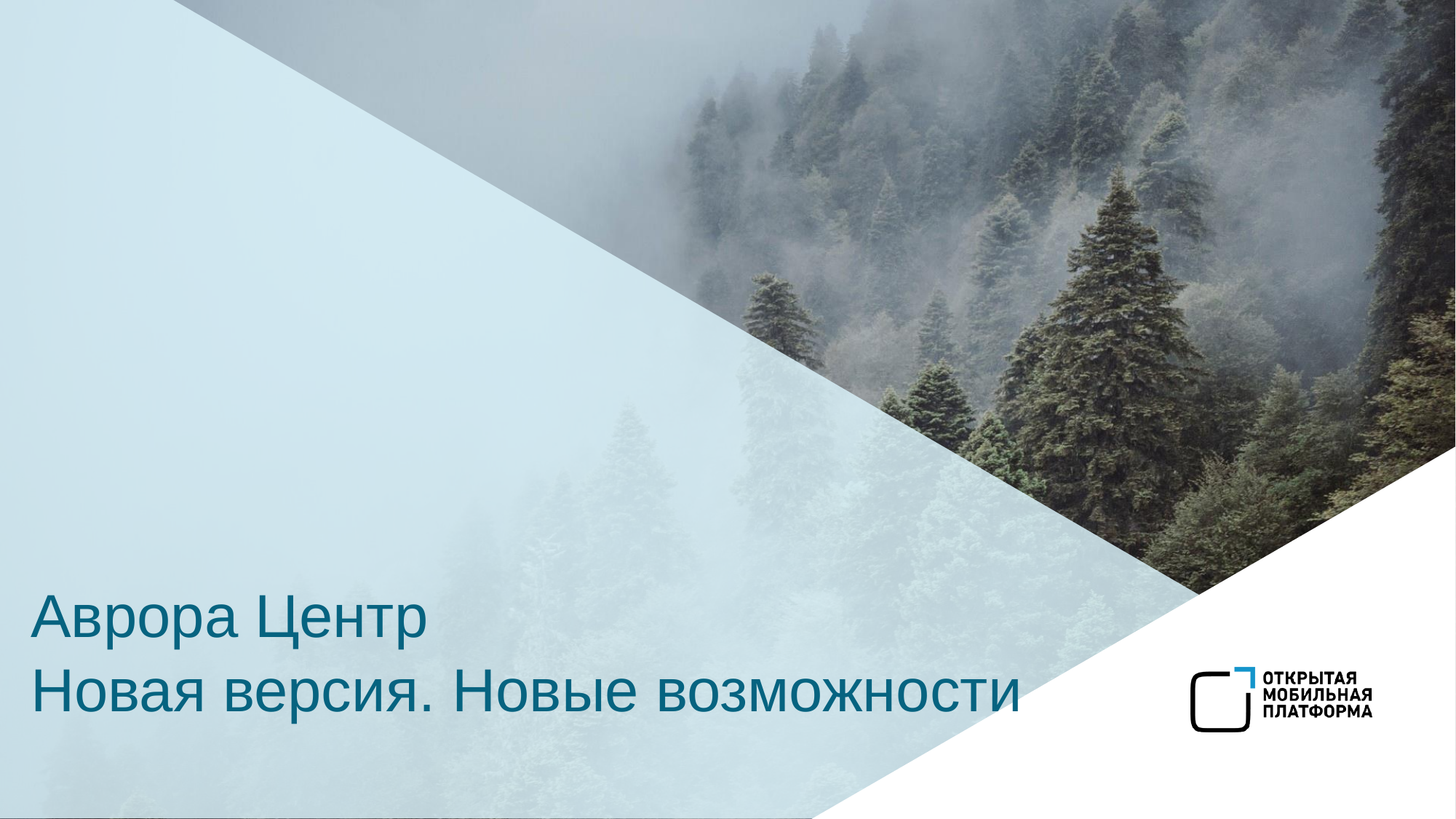

# Аврора Центр Новая версия. Новые возможности